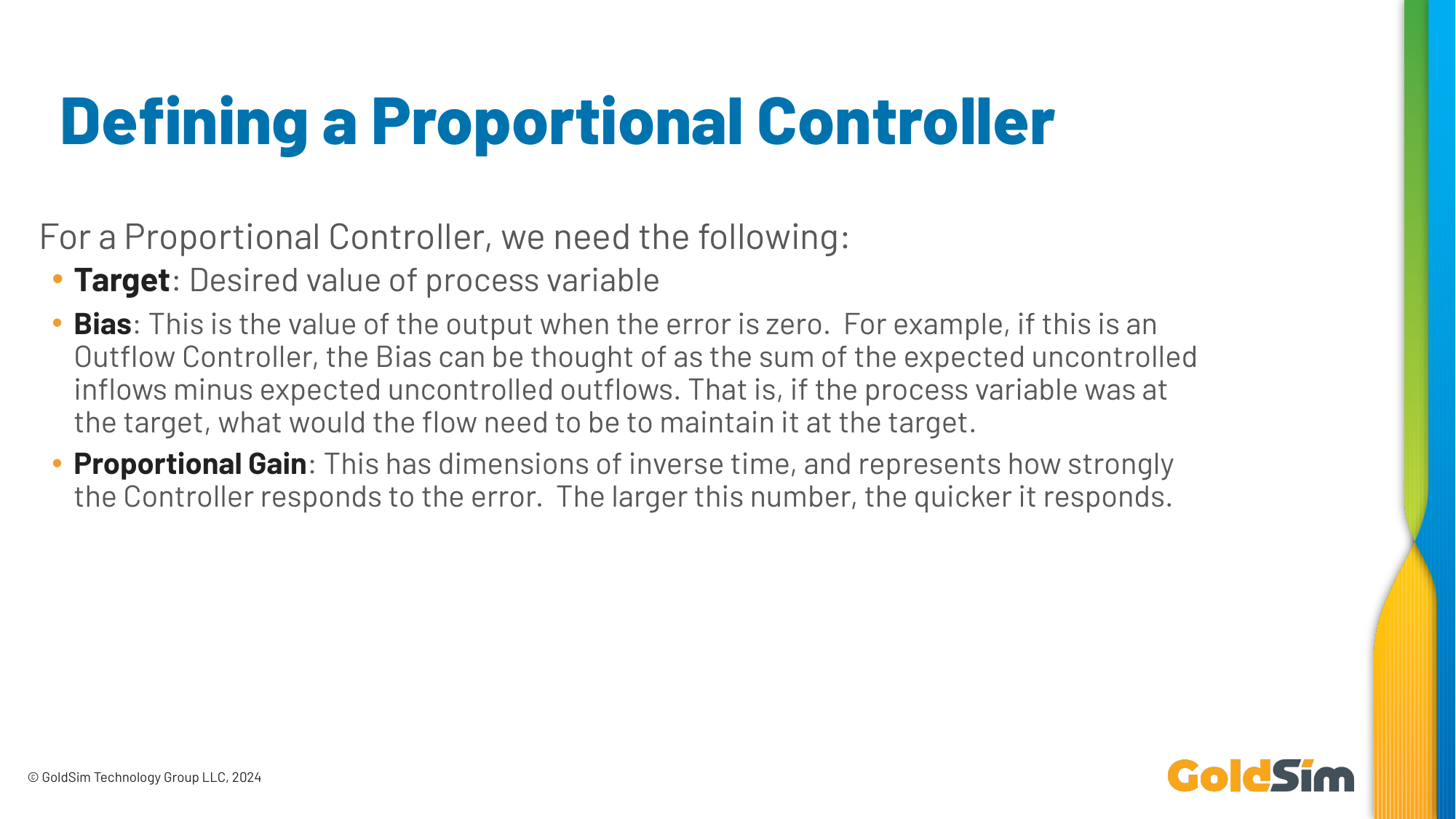

# Defining a Proportional Controller
For a Proportional Controller, we need the following:
Target: Desired value of process variable
Bias: This is the value of the output when the error is zero.  For example, if this is an Outflow Controller, the Bias can be thought of as the sum of the expected uncontrolled inflows minus expected uncontrolled outflows. That is, if the process variable was at the target, what would the flow need to be to maintain it at the target.
Proportional Gain: This has dimensions of inverse time, and represents how strongly the Controller responds to the error.  The larger this number, the quicker it responds.

© GoldSim Technology Group LLC, 2024